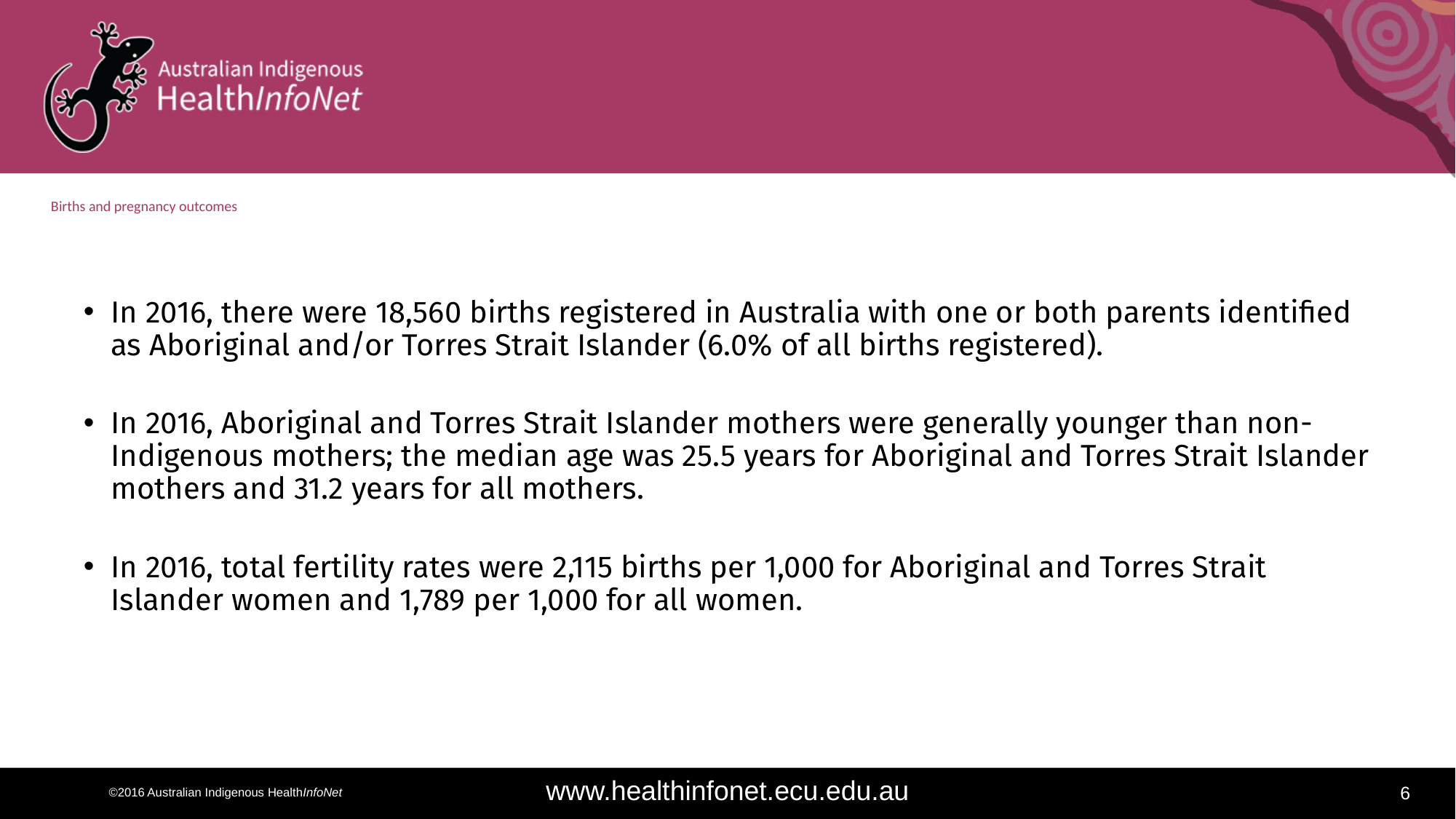

# Births and pregnancy outcomes
In 2016, there were 18,560 births registered in Australia with one or both parents identified as Aboriginal and/or Torres Strait Islander (6.0% of all births registered).
In 2016, Aboriginal and Torres Strait Islander mothers were generally younger than non-Indigenous mothers; the median age was 25.5 years for Aboriginal and Torres Strait Islander mothers and 31.2 years for all mothers.
In 2016, total fertility rates were 2,115 births per 1,000 for Aboriginal and Torres Strait Islander women and 1,789 per 1,000 for all women.